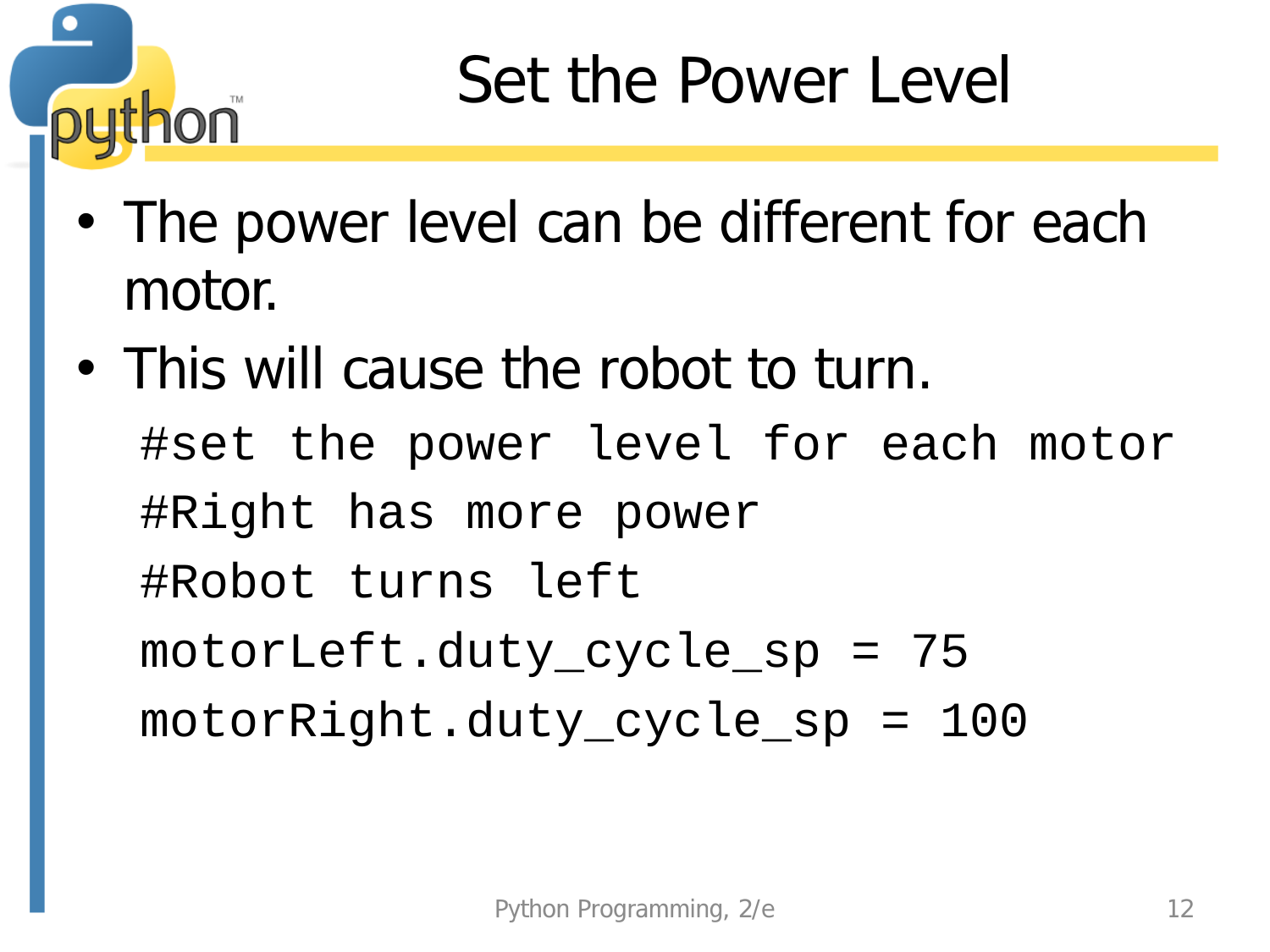

# Set the Power Level
The power level can be different for each motor.
This will cause the robot to turn.
#set the power level for each motor
#Right has more power
#Robot turns left
motorLeft.duty_cycle_sp = 75
motorRight.duty_cycle_sp = 100

Python Programming, 2/e
12